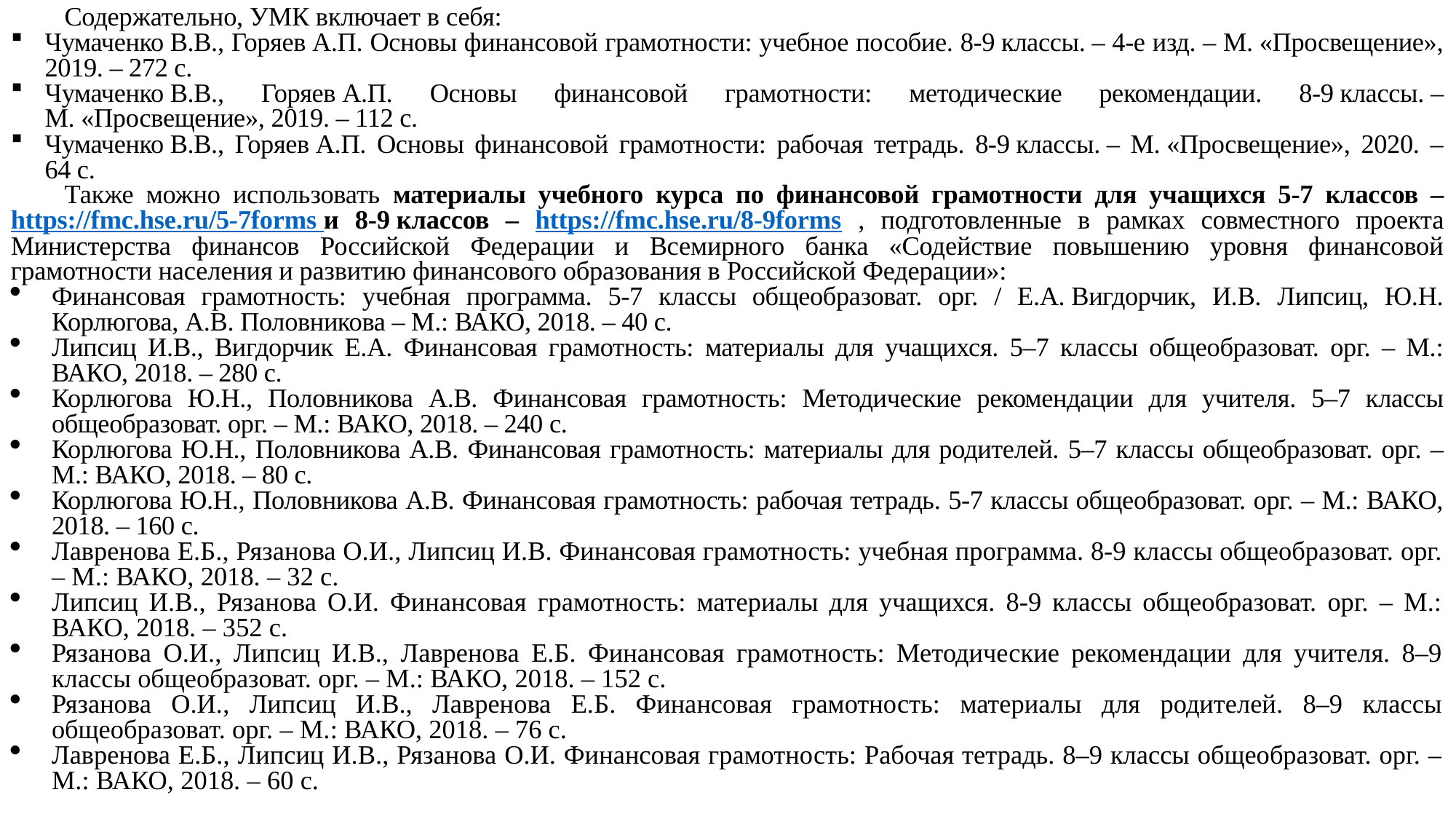

Содержательно, УМК включает в себя:
Чумаченко В.В., Горяев А.П. Основы финансовой грамотности: учебное пособие. 8-9 классы. – 4-е изд. – М. «Просвещение», 2019. – 272 с.
Чумаченко В.В., Горяев А.П. Основы финансовой грамотности: методические рекомендации. 8-9 классы. – М. «Просвещение», 2019. – 112 с.
Чумаченко В.В., Горяев А.П. Основы финансовой грамотности: рабочая тетрадь. 8-9 классы. – М. «Просвещение», 2020. – 64 с.
Также можно использовать материалы учебного курса по финансовой грамотности для учащихся 5-7 классов – https://fmc.hse.ru/5-7forms и 8-9 классов – https://fmc.hse.ru/8-9forms , подготовленные в рамках совместного проекта Министерства финансов Российской Федерации и Всемирного банка «Содействие повышению уровня финансовой грамотности населения и развитию финансового образования в Российской Федерации»:
Финансовая грамотность: учебная программа. 5-7 классы общеобразоват. орг. / Е.А. Вигдорчик, И.В. Липсиц, Ю.Н. Корлюгова, А.В. Половникова – М.: ВАКО, 2018. – 40 с.
Липсиц И.В., Вигдорчик Е.А. Финансовая грамотность: материалы для учащихся. 5–7 классы общеобразоват. орг. – М.: ВАКО, 2018. – 280 с.
Корлюгова Ю.Н., Половникова А.В. Финансовая грамотность: Методические рекомендации для учителя. 5–7 классы общеобразоват. орг. – М.: ВАКО, 2018. – 240 с.
Корлюгова Ю.Н., Половникова А.В. Финансовая грамотность: материалы для родителей. 5–7 классы общеобразоват. орг. – М.: ВАКО, 2018. – 80 с.
Корлюгова Ю.Н., Половникова А.В. Финансовая грамотность: рабочая тетрадь. 5-7 классы общеобразоват. орг. – М.: ВАКО, 2018. – 160 с.
Лавренова Е.Б., Рязанова О.И., Липсиц И.В. Финансовая грамотность: учебная программа. 8-9 классы общеобразоват. орг. – М.: ВАКО, 2018. – 32 с.
Липсиц И.В., Рязанова О.И. Финансовая грамотность: материалы для учащихся. 8-9 классы общеобразоват. орг. – М.: ВАКО, 2018. – 352 с.
Рязанова О.И., Липсиц И.В., Лавренова Е.Б. Финансовая грамотность: Методические рекомендации для учителя. 8–9 классы общеобразоват. орг. – М.: ВАКО, 2018. – 152 с.
Рязанова О.И., Липсиц И.В., Лавренова Е.Б. Финансовая грамотность: материалы для родителей. 8–9 классы общеобразоват. орг. – М.: ВАКО, 2018. – 76 с.
Лавренова Е.Б., Липсиц И.В., Рязанова О.И. Финансовая грамотность: Рабочая тетрадь. 8–9 классы общеобразоват. орг. – М.: ВАКО, 2018. – 60 с.